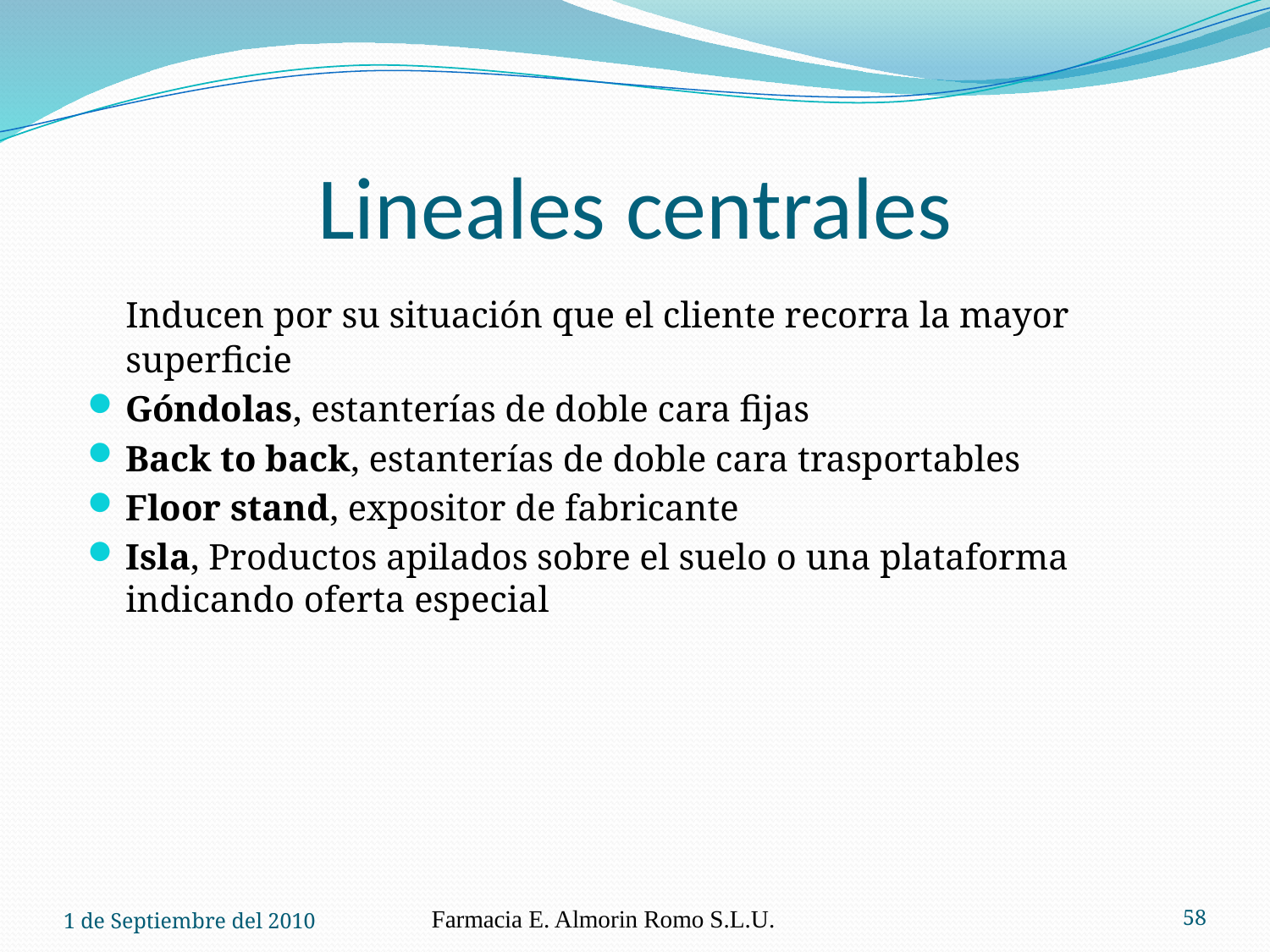

# Lineales centrales
	Inducen por su situación que el cliente recorra la mayor superficie
Góndolas, estanterías de doble cara fijas
Back to back, estanterías de doble cara trasportables
Floor stand, expositor de fabricante
Isla, Productos apilados sobre el suelo o una plataforma indicando oferta especial
1 de Septiembre del 2010
Farmacia E. Almorin Romo S.L.U.
58